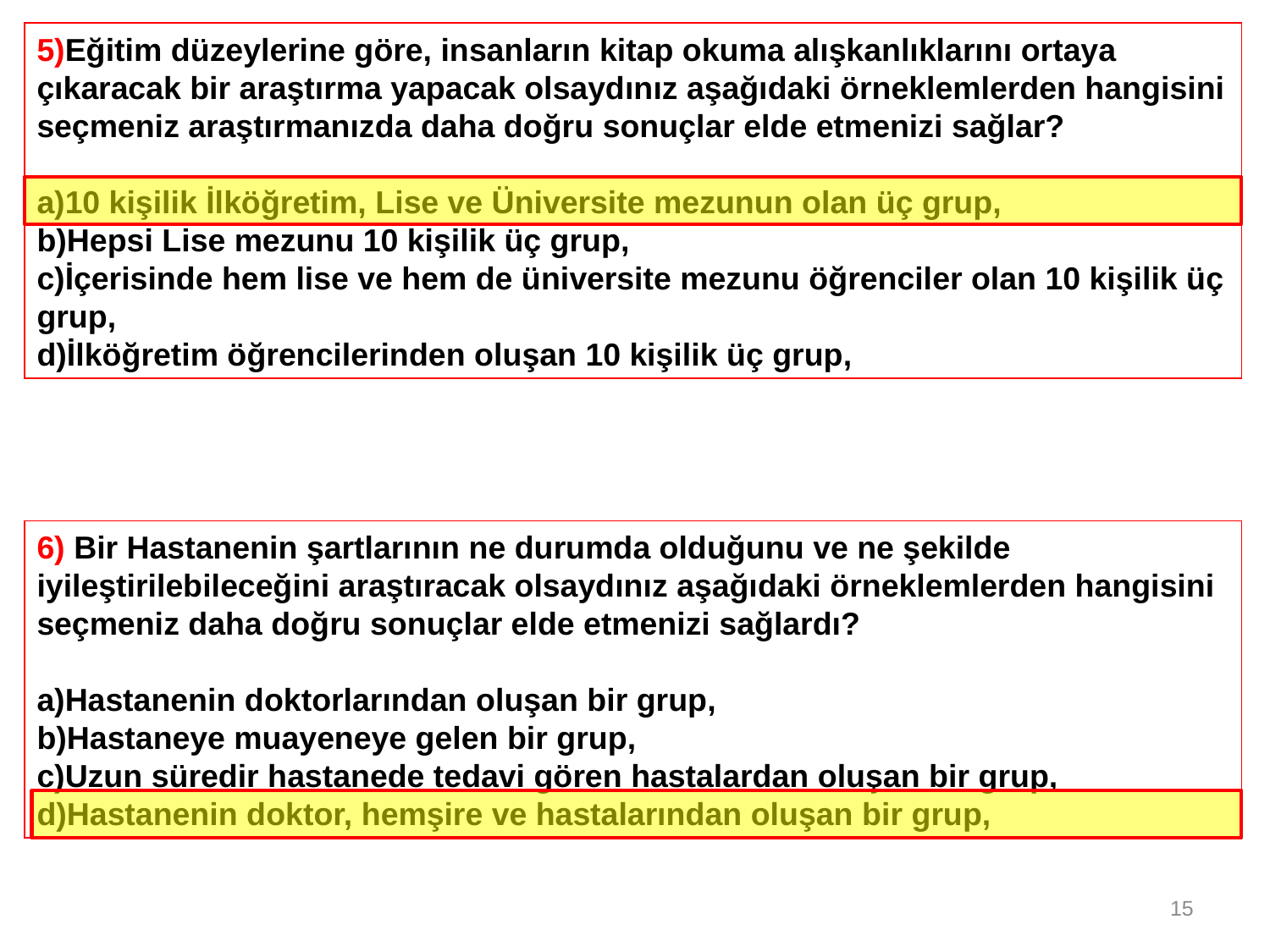

5)Eğitim düzeylerine göre, insanların kitap okuma alışkanlıklarını ortaya çıkaracak bir araştırma yapacak olsaydınız aşağıdaki örneklemlerden hangisini seçmeniz araştırmanızda daha doğru sonuçlar elde etmenizi sağlar?

a)10 kişilik İlköğretim, Lise ve Üniversite mezunun olan üç grup,
b)Hepsi Lise mezunu 10 kişilik üç grup,
c)İçerisinde hem lise ve hem de üniversite mezunu öğrenciler olan 10 kişilik üç grup,
d)İlköğretim öğrencilerinden oluşan 10 kişilik üç grup,

6) Bir Hastanenin şartlarının ne durumda olduğunu ve ne şekilde iyileştirilebileceğini araştıracak olsaydınız aşağıdaki örneklemlerden hangisini seçmeniz daha doğru sonuçlar elde etmenizi sağlardı?

a)Hastanenin doktorlarından oluşan bir grup,
b)Hastaneye muayeneye gelen bir grup,
c)Uzun süredir hastanede tedavi gören hastalardan oluşan bir grup,
d)Hastanenin doktor, hemşire ve hastalarından oluşan bir grup,

15